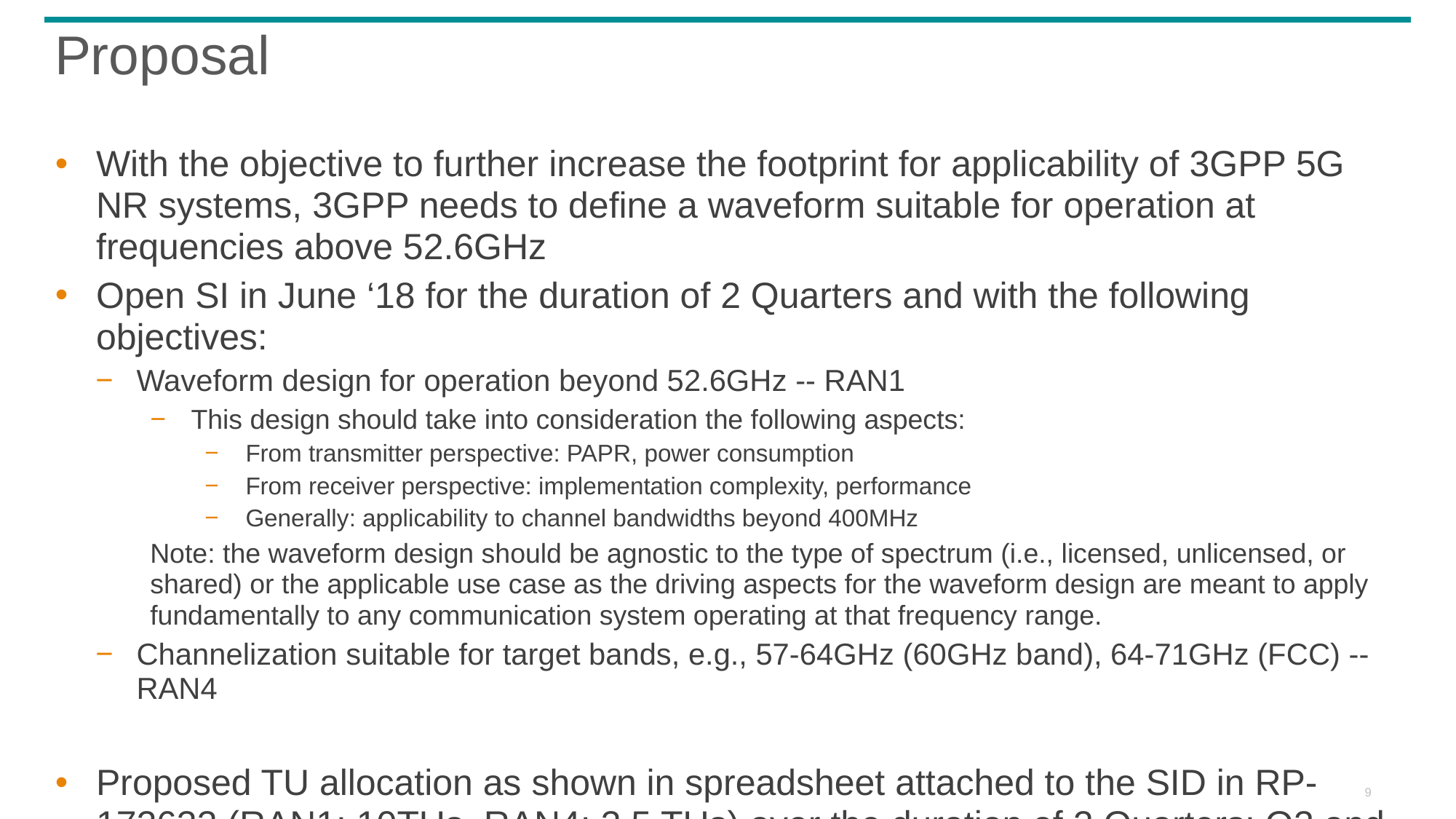

# Proposal

With the objective to further increase the footprint for applicability of 3GPP 5G NR systems, 3GPP needs to define a waveform suitable for operation at frequencies above 52.6GHz
Open SI in June ‘18 for the duration of 2 Quarters and with the following objectives:
Waveform design for operation beyond 52.6GHz -- RAN1
This design should take into consideration the following aspects:
From transmitter perspective: PAPR, power consumption
From receiver perspective: implementation complexity, performance
Generally: applicability to channel bandwidths beyond 400MHz
Note: the waveform design should be agnostic to the type of spectrum (i.e., licensed, unlicensed, or shared) or the applicable use case as the driving aspects for the waveform design are meant to apply fundamentally to any communication system operating at that frequency range.
Channelization suitable for target bands, e.g., 57-64GHz (60GHz band), 64-71GHz (FCC) --  RAN4

Proposed TU allocation as shown in spreadsheet attached to the SID in RP-172633 (RAN1: 10TUs, RAN4: 3.5 TUs) over the duration of 2 Quarters: Q3 and Q4 ’18.